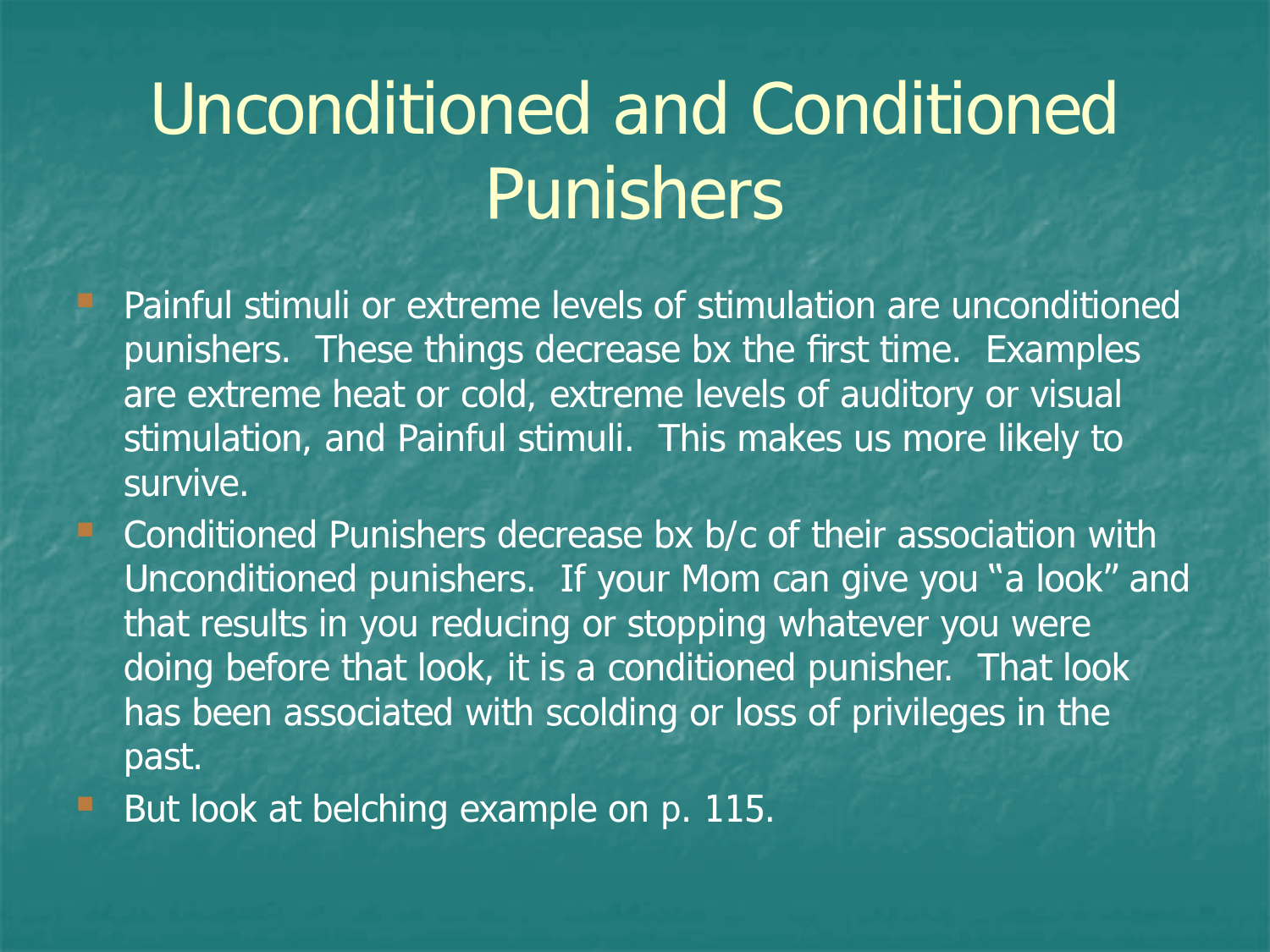

# Unconditioned and Conditioned Punishers
Painful stimuli or extreme levels of stimulation are unconditioned punishers.  These things decrease bx the first time.  Examples are extreme heat or cold, extreme levels of auditory or visual stimulation, and Painful stimuli.  This makes us more likely to survive.
Conditioned Punishers decrease bx b/c of their association with Unconditioned punishers.  If your Mom can give you “a look” and that results in you reducing or stopping whatever you were doing before that look, it is a conditioned punisher.  That look has been associated with scolding or loss of privileges in the past.
But look at belching example on p. 115.